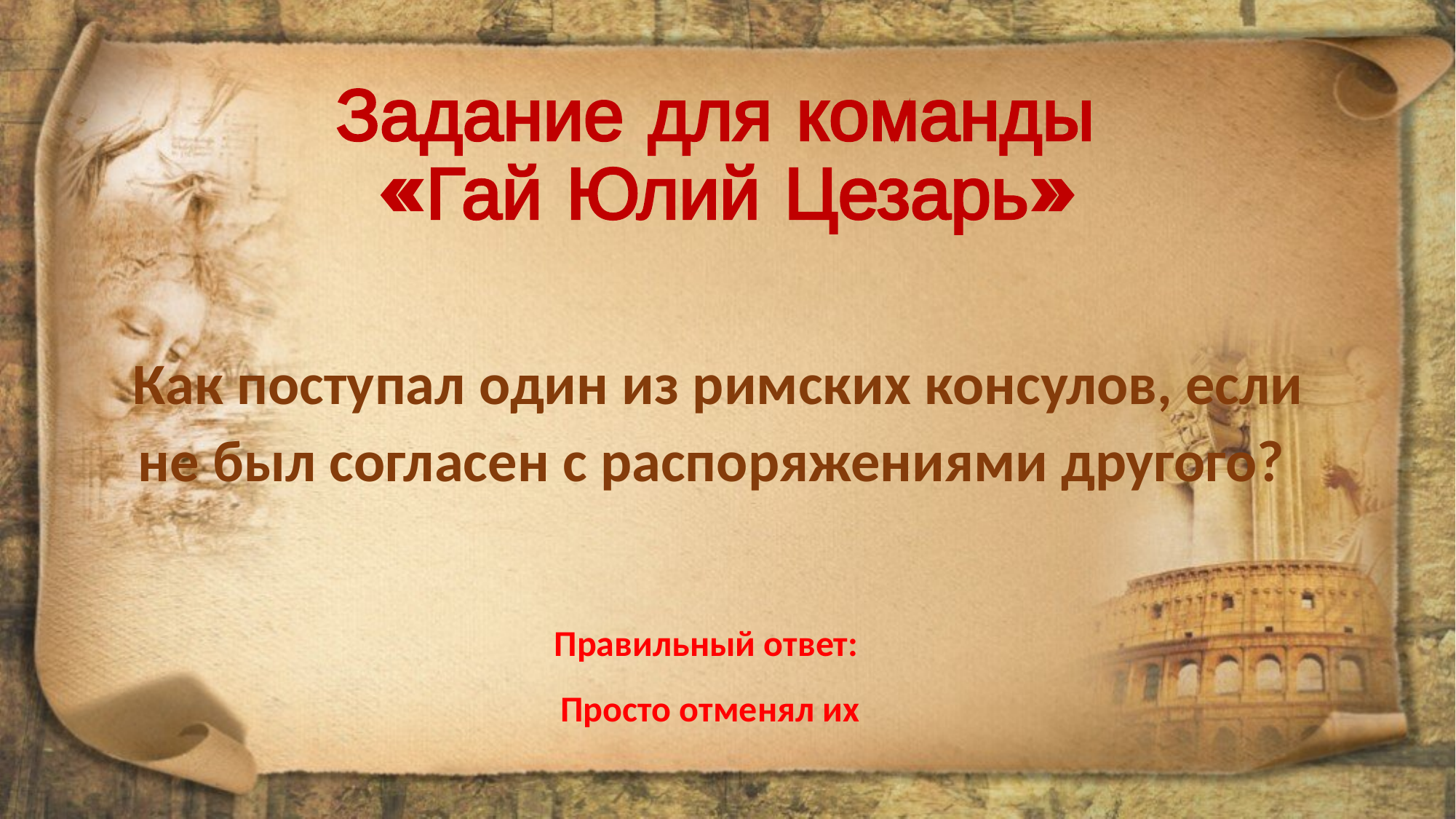

# Задание для команды «Гай Юлий Цезарь»

Как поступал один из римских консулов, если не был согласен с распоряжениями другого?
Правильный ответ:
Просто отменял их